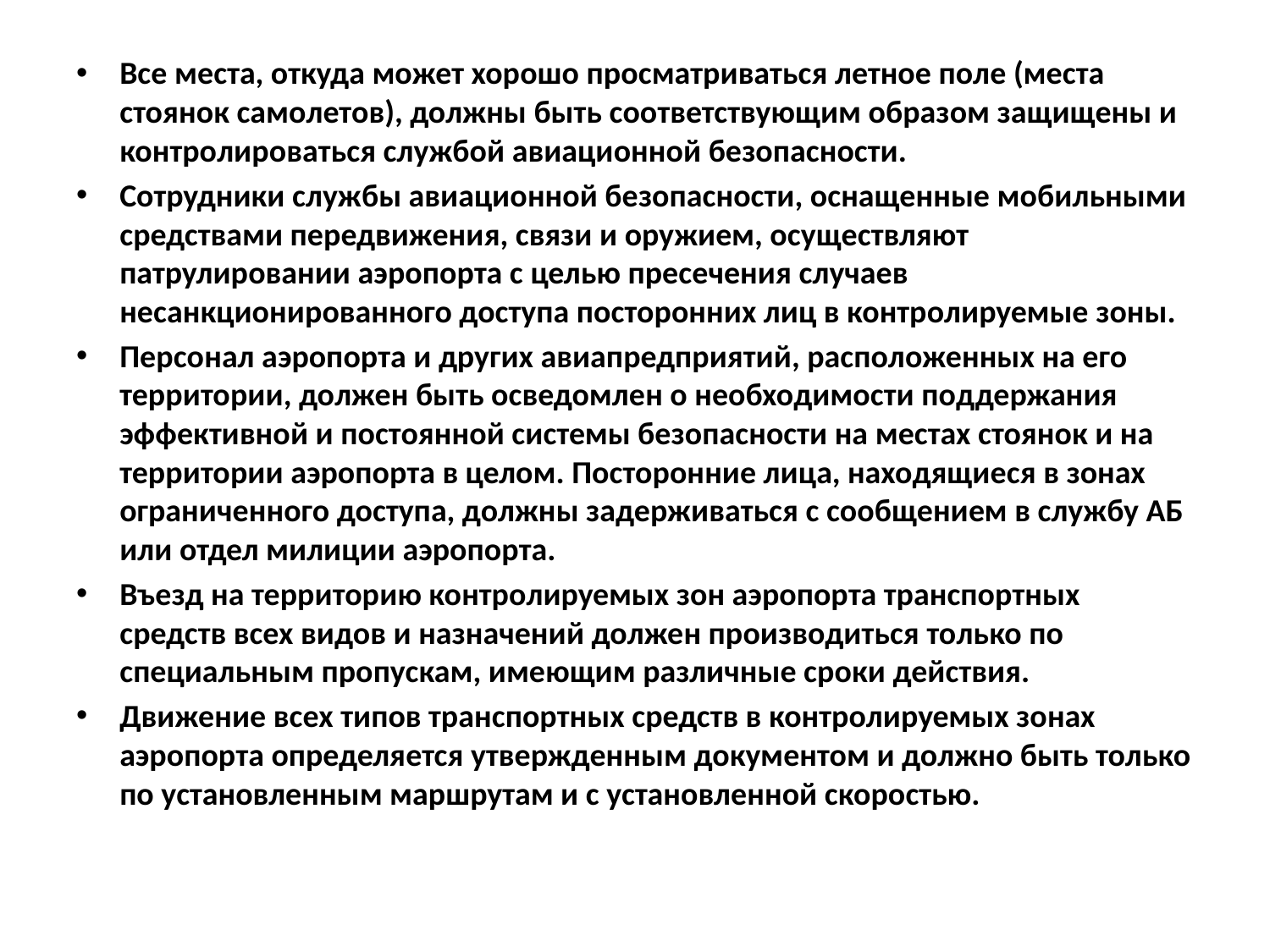

Все места, откуда может хорошо просматриваться летное поле (места стоянок самолетов), должны быть соответствующим образом защищены и контролироваться службой авиационной безопасности.
Сотрудники службы авиационной безопасности, оснащенные мобильными средствами передвижения, связи и оружием, осуществляют патрулировании аэропорта с целью пресечения случаев несанкционированного доступа посторонних лиц в контролируемые зоны.
Персонал аэропорта и других авиапредприятий, расположенных на его территории, должен быть осведомлен о необходимости поддержания эффективной и постоянной системы безопасности на местах стоянок и на территории аэропорта в целом. Посторонние лица, находящиеся в зонах ограниченного доступа, должны задерживаться с сообщением в службу АБ или отдел милиции аэропорта.
Въезд на территорию контролируемых зон аэропорта транспортных средств всех видов и назначений должен производиться только по специальным пропускам, имеющим различные сроки действия.
Движение всех типов транспортных средств в контролируемых зонах аэропорта определяется утвержденным документом и должно быть только по установленным маршрутам и с установленной скоростью.